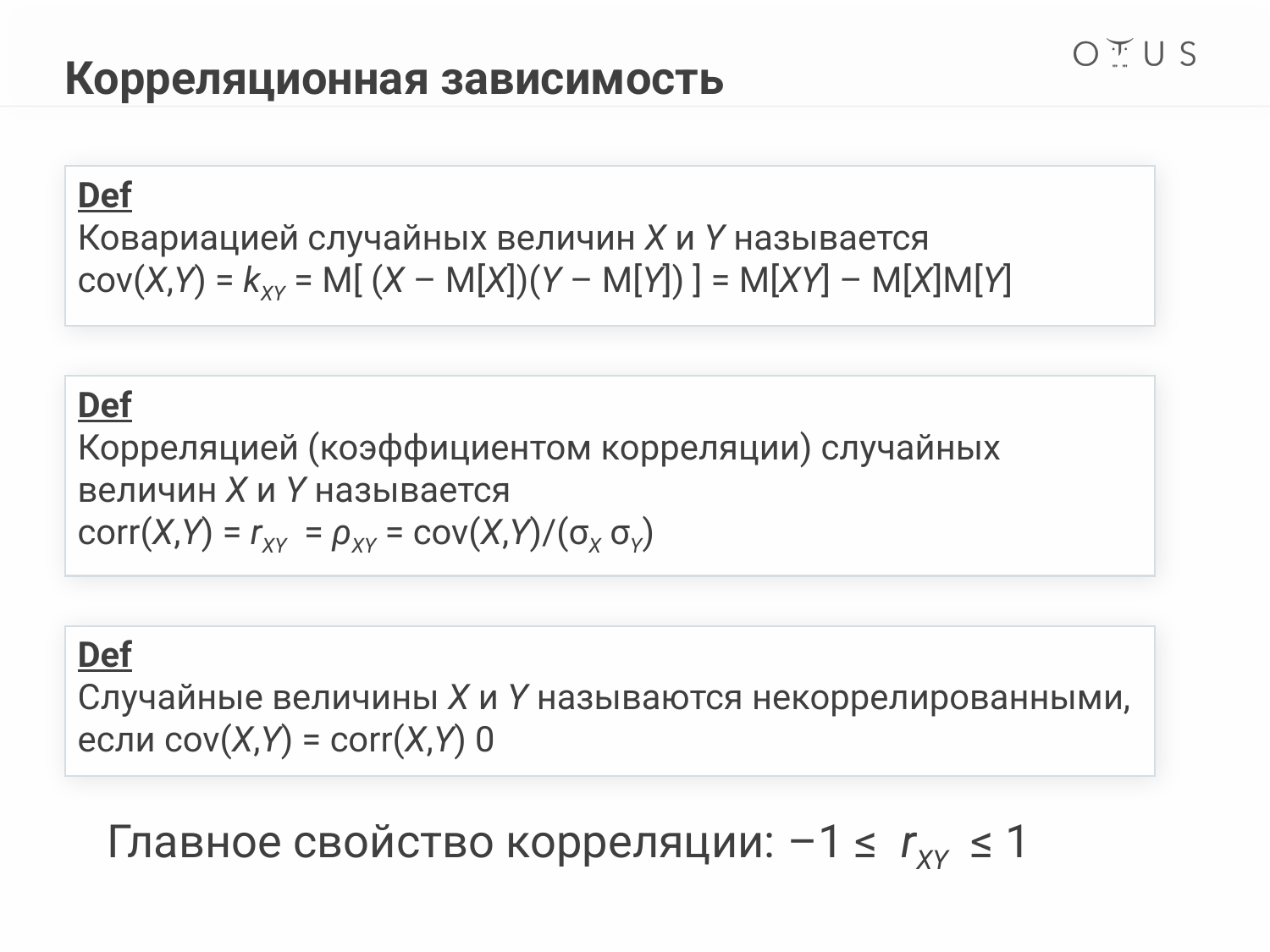

# Корреляционная зависимость

Def
Ковариацией случайных величин X и Y называется
cov(X,Y) = kXY = M[ (X – M[X])(Y – M[Y]) ] = M[XY] – M[X]M[Y]

Def
Корреляцией (коэффициентом корреляции) случайных величин X и Y называется
corr(X,Y) = rXY  = ρXY = cov(X,Y)/(σX σY)

Def
Cлучайные величины X и Y называются некоррелированными,
если cov(X,Y) = corr(X,Y) 0
Главное свойство корреляции: –1 ≤  rXY  ≤ 1